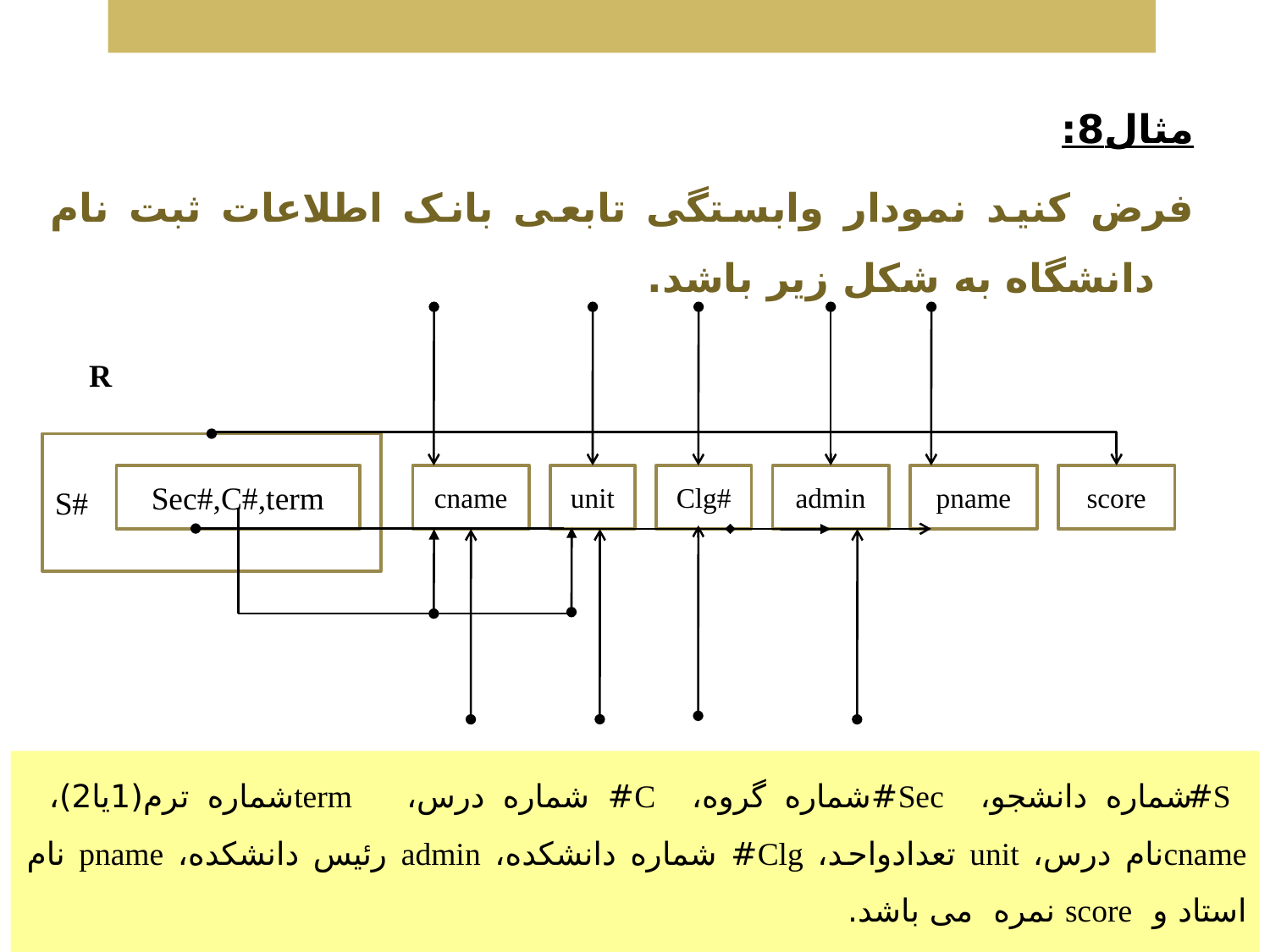

مثال8:
فرض کنید نمودار وابستگی تابعی بانک اطلاعات ثبت نام دانشگاه به شکل زیر باشد.

R
S#
Sec#,C#,term
cname
unit
Clg#
admin
pname
score
 S#شماره دانشجو،  Sec#شماره گروه،  C# شماره درس،   termشماره ترم(1یا2)،  cnameنام درس، unit تعدادواحد، Clg# شماره دانشکده، admin رئیس دانشکده، pname نام استاد و  score نمره  می باشد.
کلیدکاندید رابطه (S#,Sec#,C#,Term) می باشد.